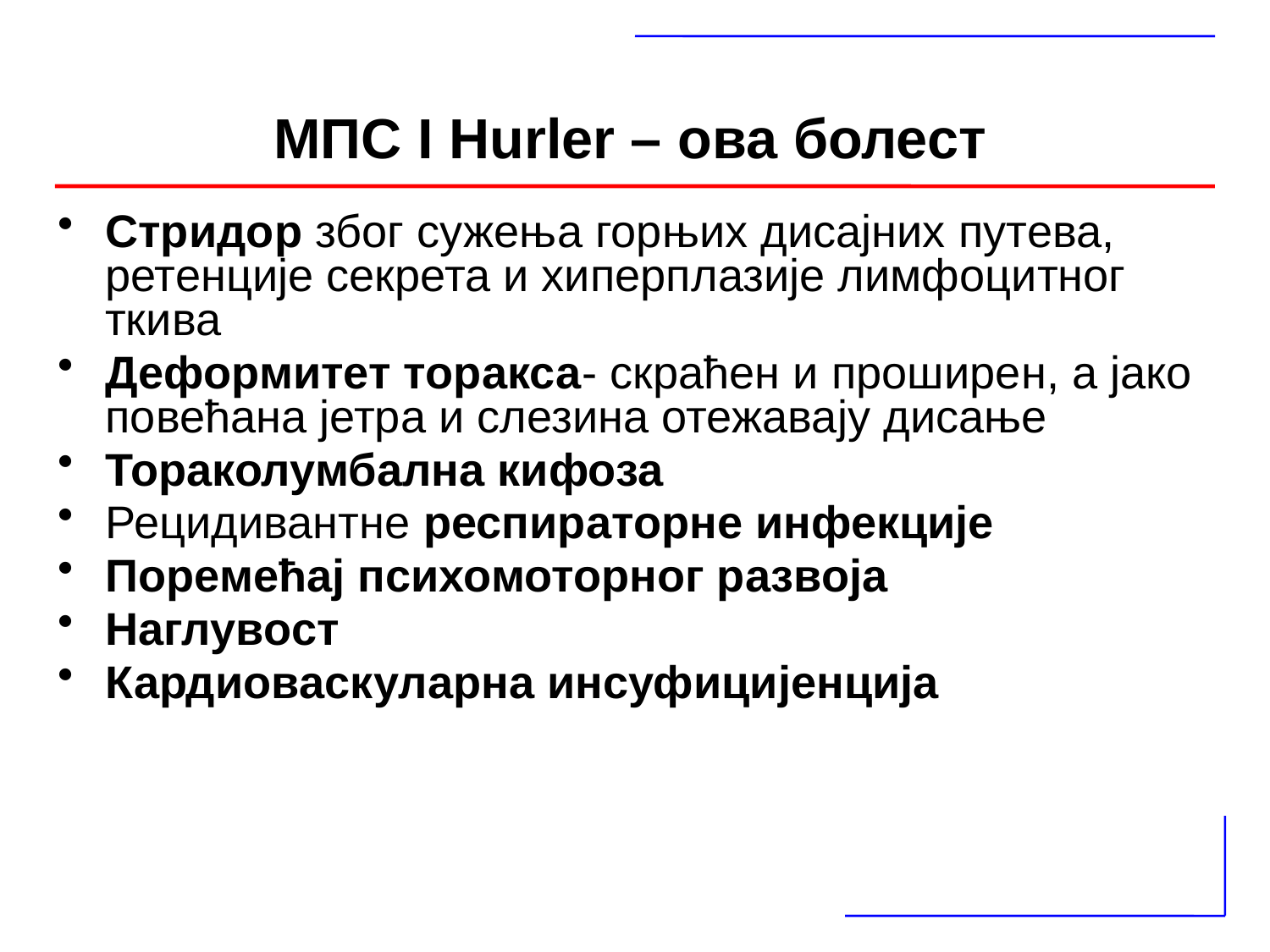

МПС I Hurler – ова болест
Стридор због сужења горњих дисајних путева, ретенције секрета и хиперплазије лимфоцитног ткива
Деформитет торакса- скраћен и проширен, а јако повећана јетра и слезина отежавају дисање
Тораколумбална кифоза
Рецидивантне респираторне инфекције
Поремећај психомоторног развоја
Наглувост
Кардиоваскуларна инсуфицијенција